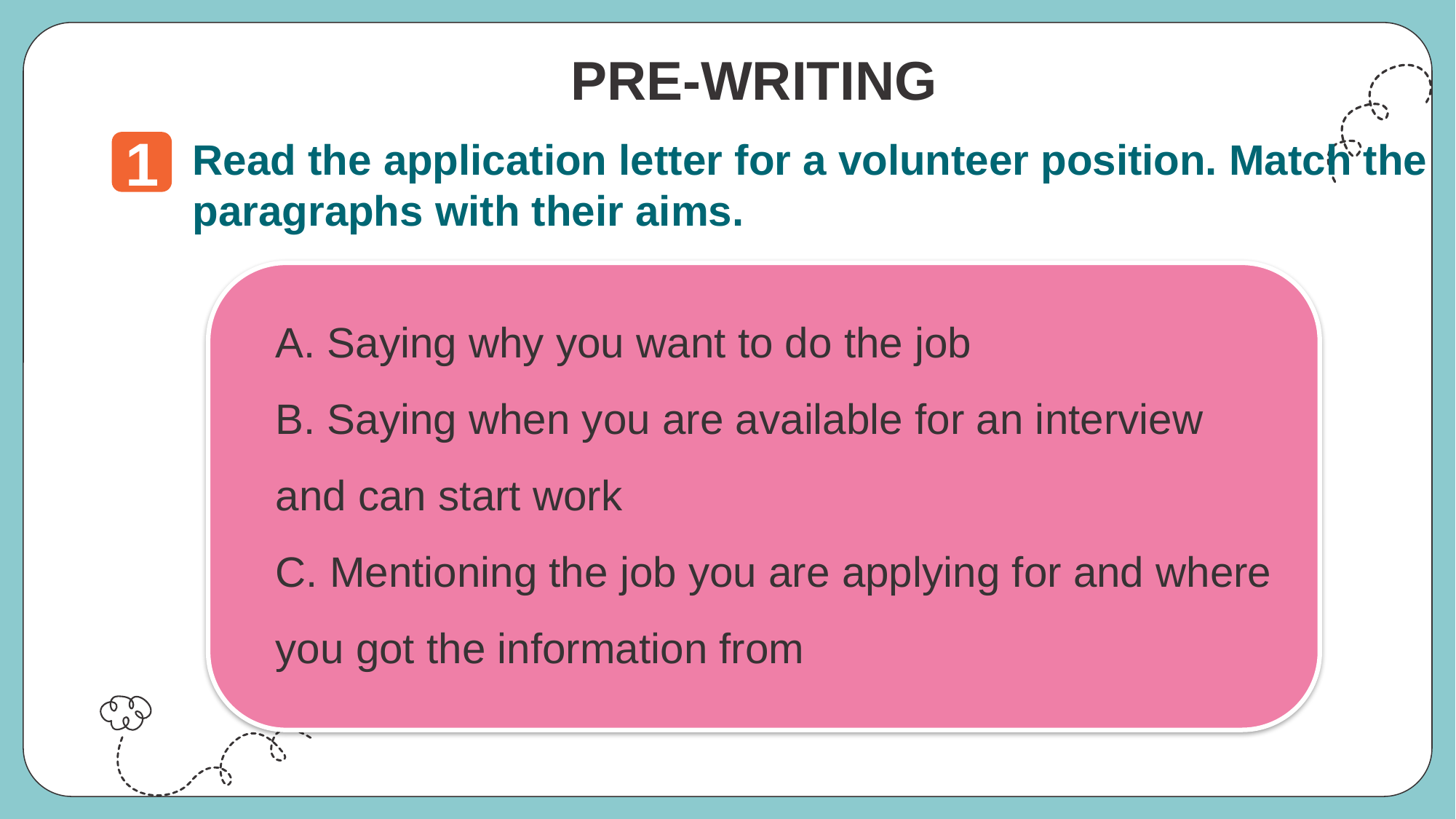

PRE-WRITING
1
Read the application letter for a volunteer position. Match the paragraphs with their aims.

A. Saying why you want to do the job
B. Saying when you are available for an interview and can start work
C. Mentioning the job you are applying for and where you got the information from